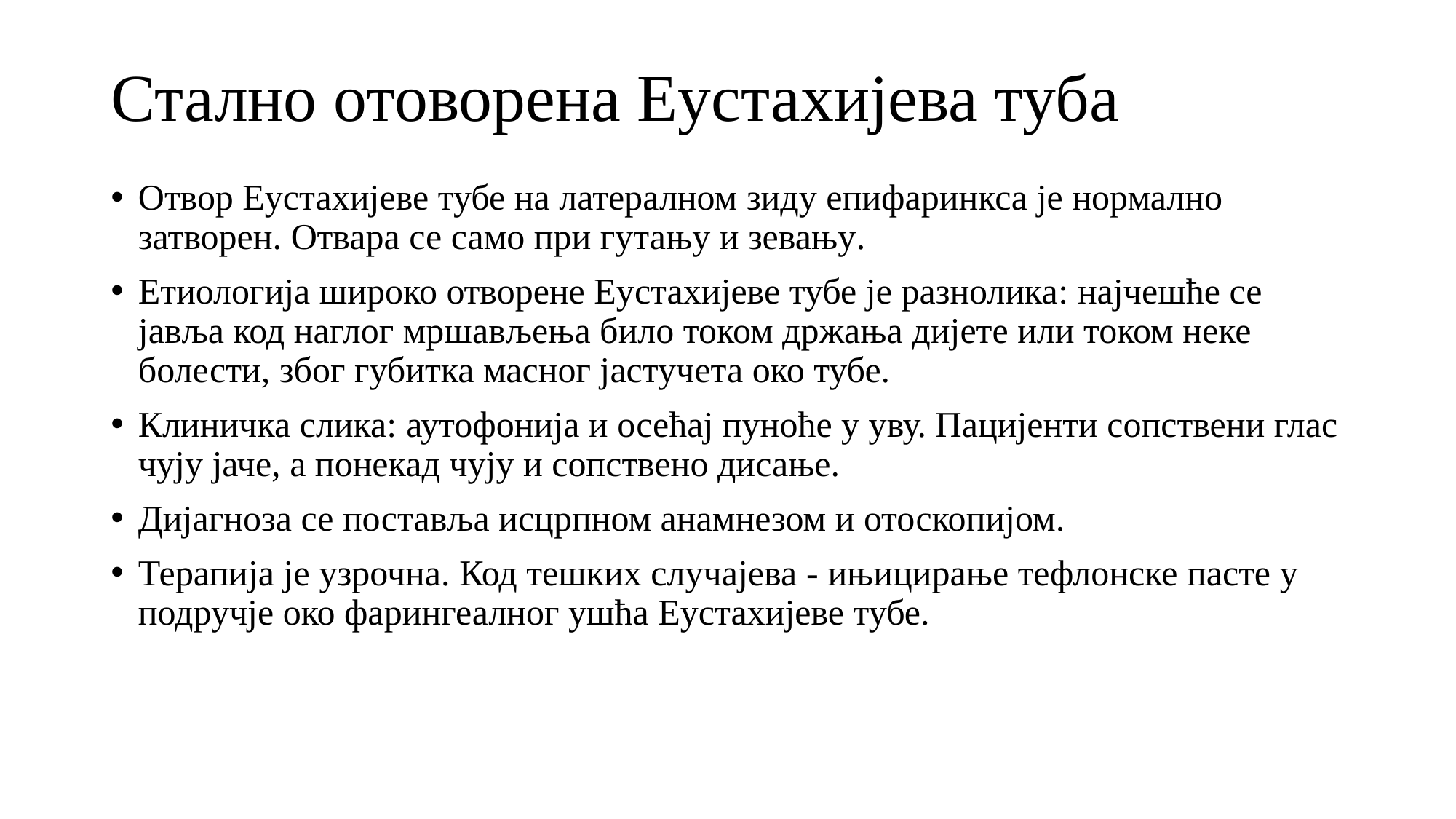

# Стално отоворена Еустахијева туба
Отвор Еустахијеве тубе на латералном зиду епифаринкса је нормално затворен. Отвара се само при гутању и зевању.
Етиологија широко отворене Еустахијеве тубе је разнолика: најчешће се јавља код наглог мршављења било током држања дијете или током неке болести, због губитка масног јастучета око тубе.
Клиничка слика: аутофонија и осећај пуноће у уву. Пацијенти сопствени глас чују јаче, а понекад чују и сопствено дисање.
Дијагноза се поставља исцрпном анамнезом и отоскопијом.
Терапија је узрочна. Код тешких случајева - ињицирање тефлонске пасте у подручје око фарингеалног ушћа Еустахијеве тубе.